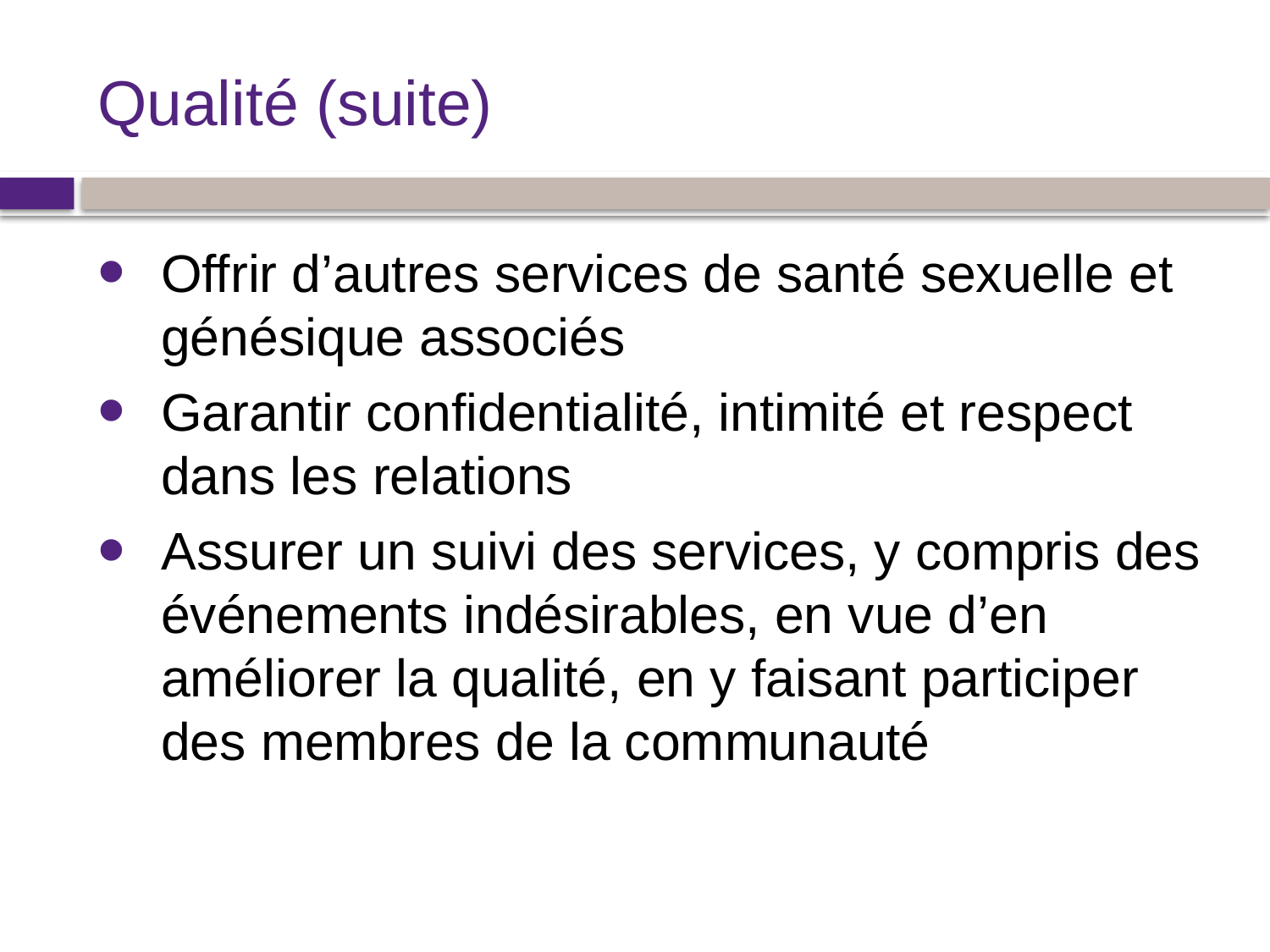

# Qualité (suite)
Offrir d’autres services de santé sexuelle et génésique associés
Garantir confidentialité, intimité et respect dans les relations
Assurer un suivi des services, y compris des événements indésirables, en vue d’en améliorer la qualité, en y faisant participer des membres de la communauté